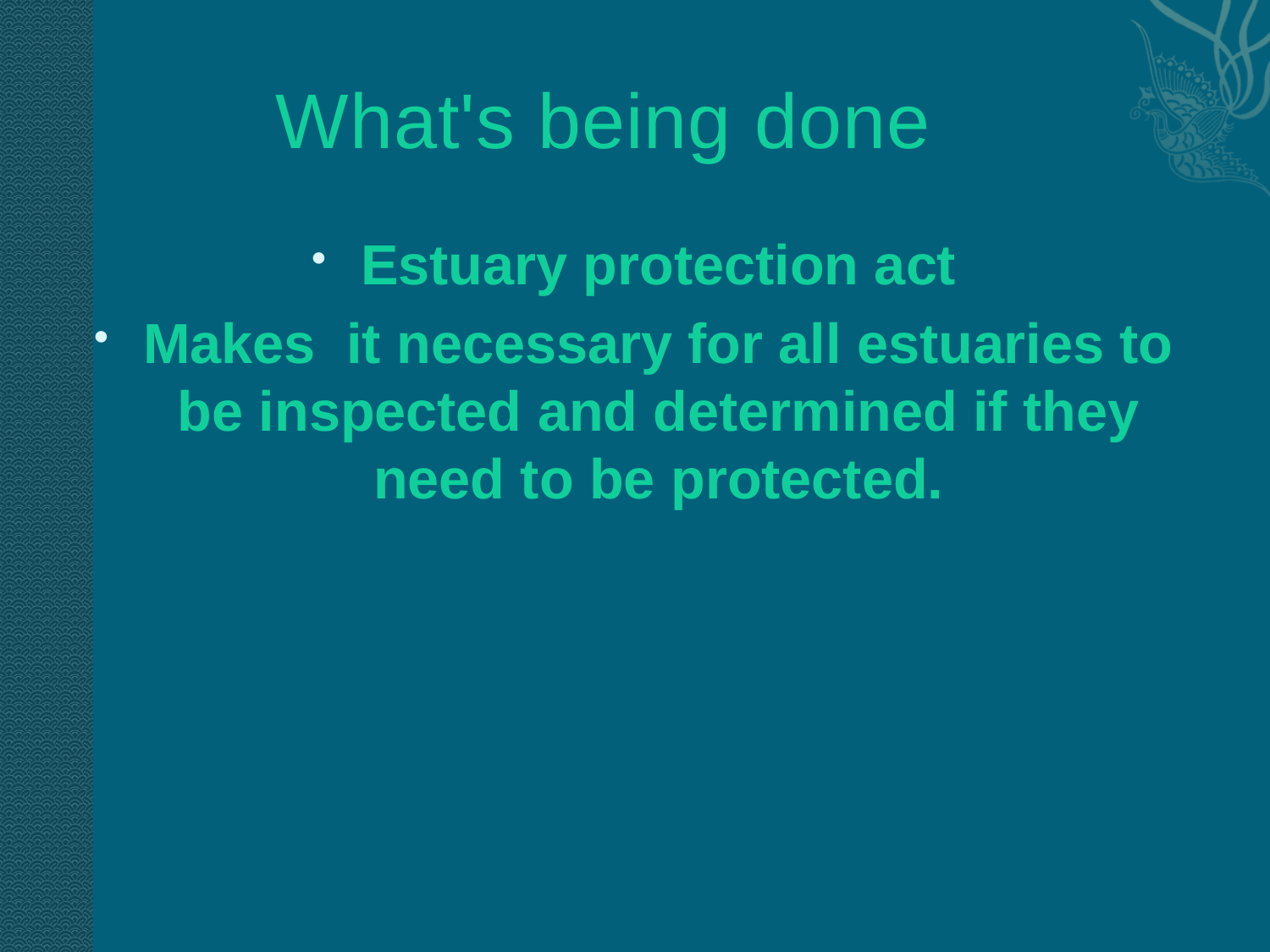

# What's being done
Estuary protection act
Makes  it necessary for all estuaries to be inspected and determined if they need to be protected.